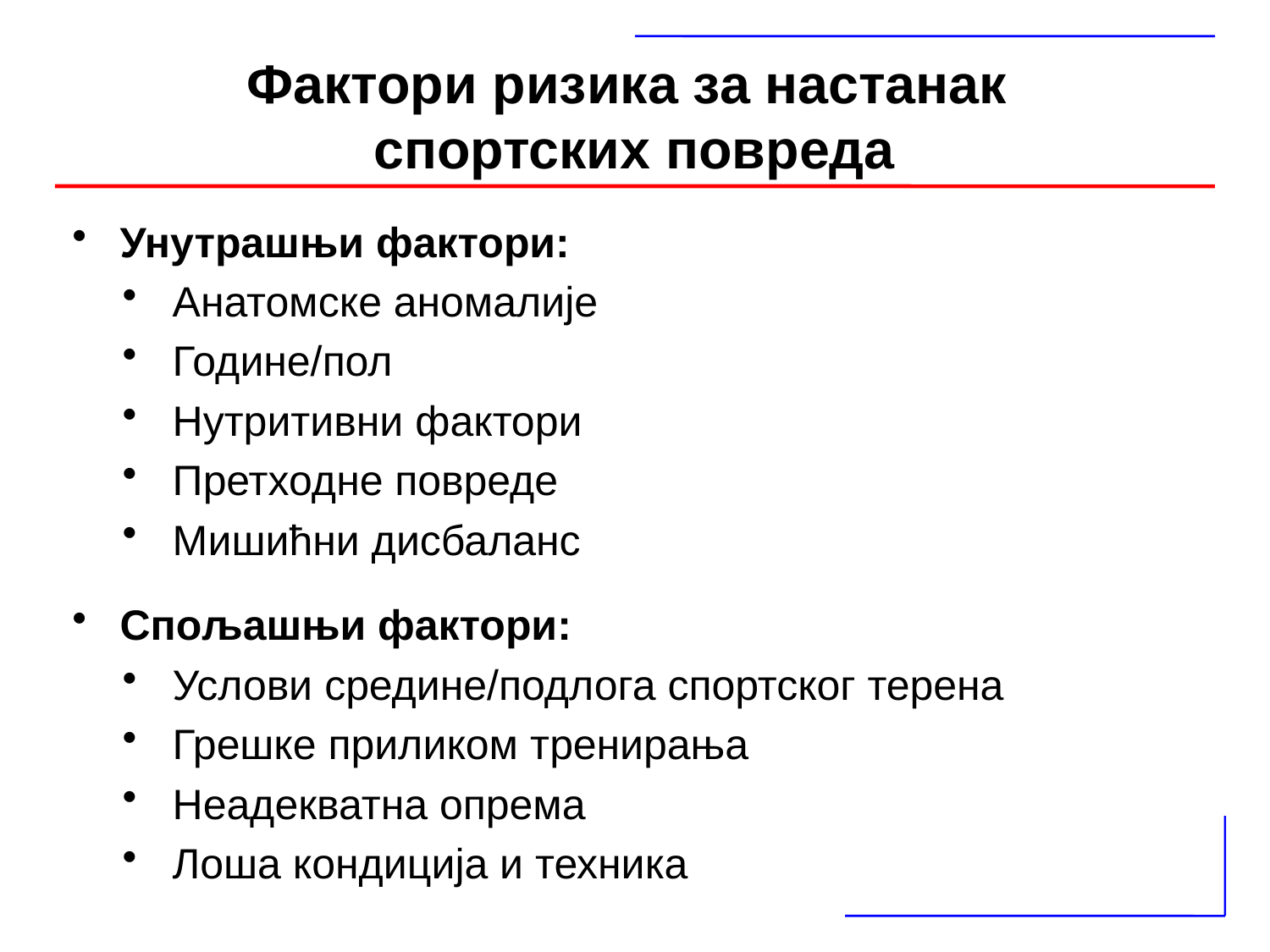

# Фактори ризика за настанак спортских повреда
Унутрашњи фактори:
Анатомске аномалије
Године/пол
Нутритивни фактори
Претходне повреде
Мишићни дисбаланс

Спољашњи фактори:
Услови средине/подлога спортског терена
Грешке приликом тренирања
Неадекватна опрема
Лоша кондиција и техника